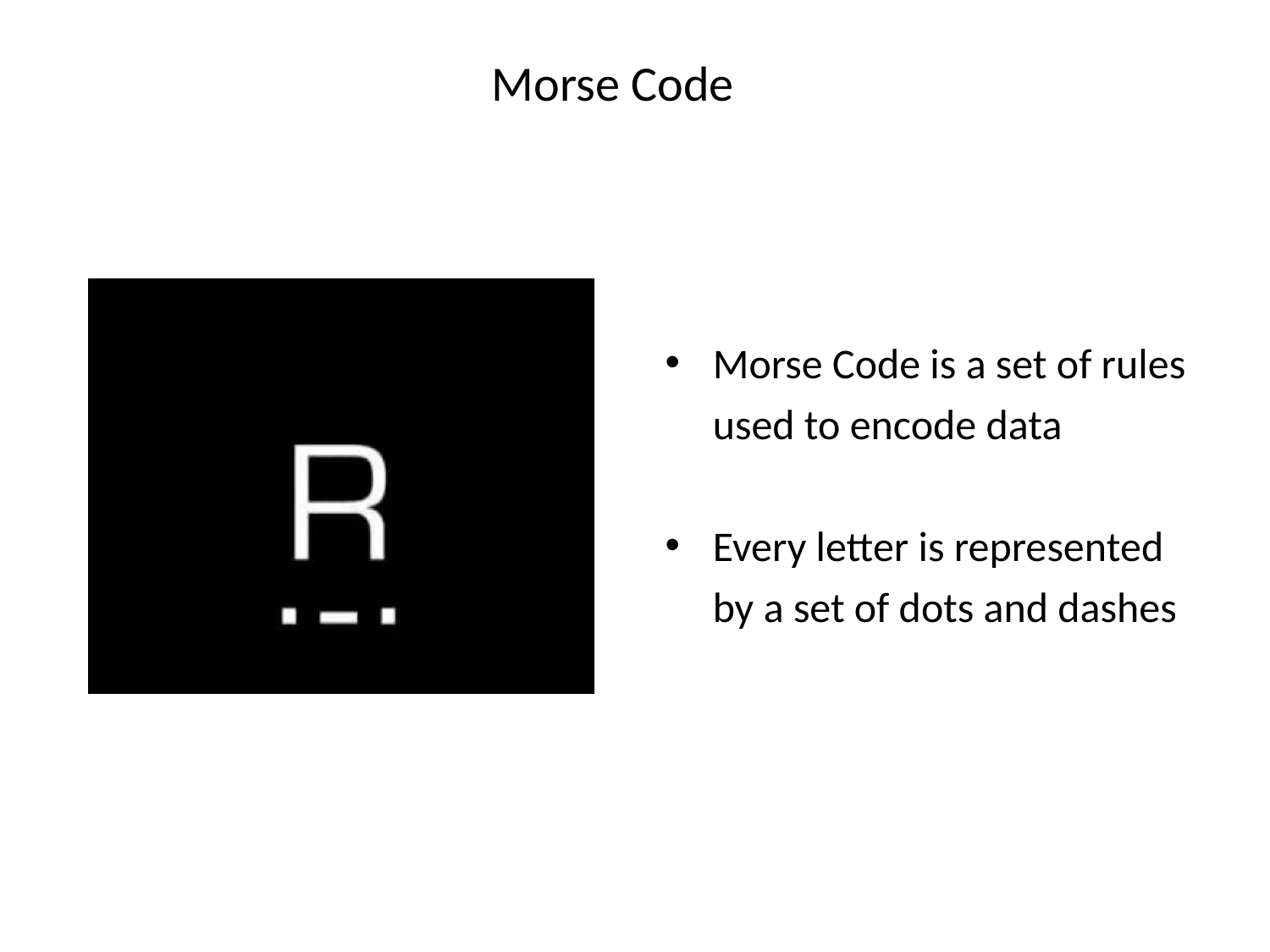

Morse Code

Morse Code is a set of rules used to encode data

Every letter is represented by a set of dots and dashes